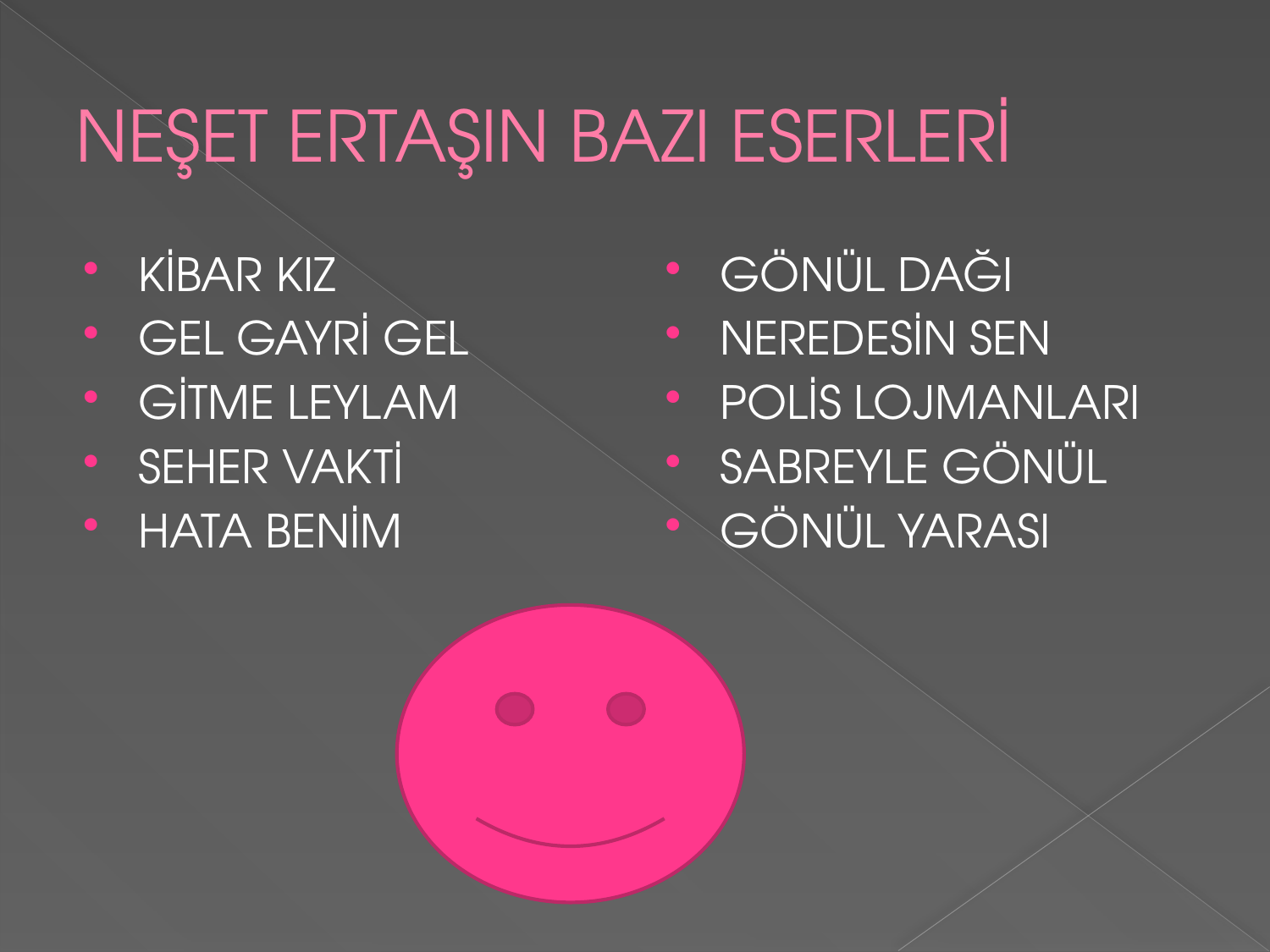

# NEŞET ERTAŞIN BAZI ESERLERİ
KİBAR KIZ
GEL GAYRİ GEL
GİTME LEYLAM
SEHER VAKTİ
HATA BENİM
GÖNÜL DAĞI
NEREDESİN SEN
POLİS LOJMANLARI
SABREYLE GÖNÜL
GÖNÜL YARASI